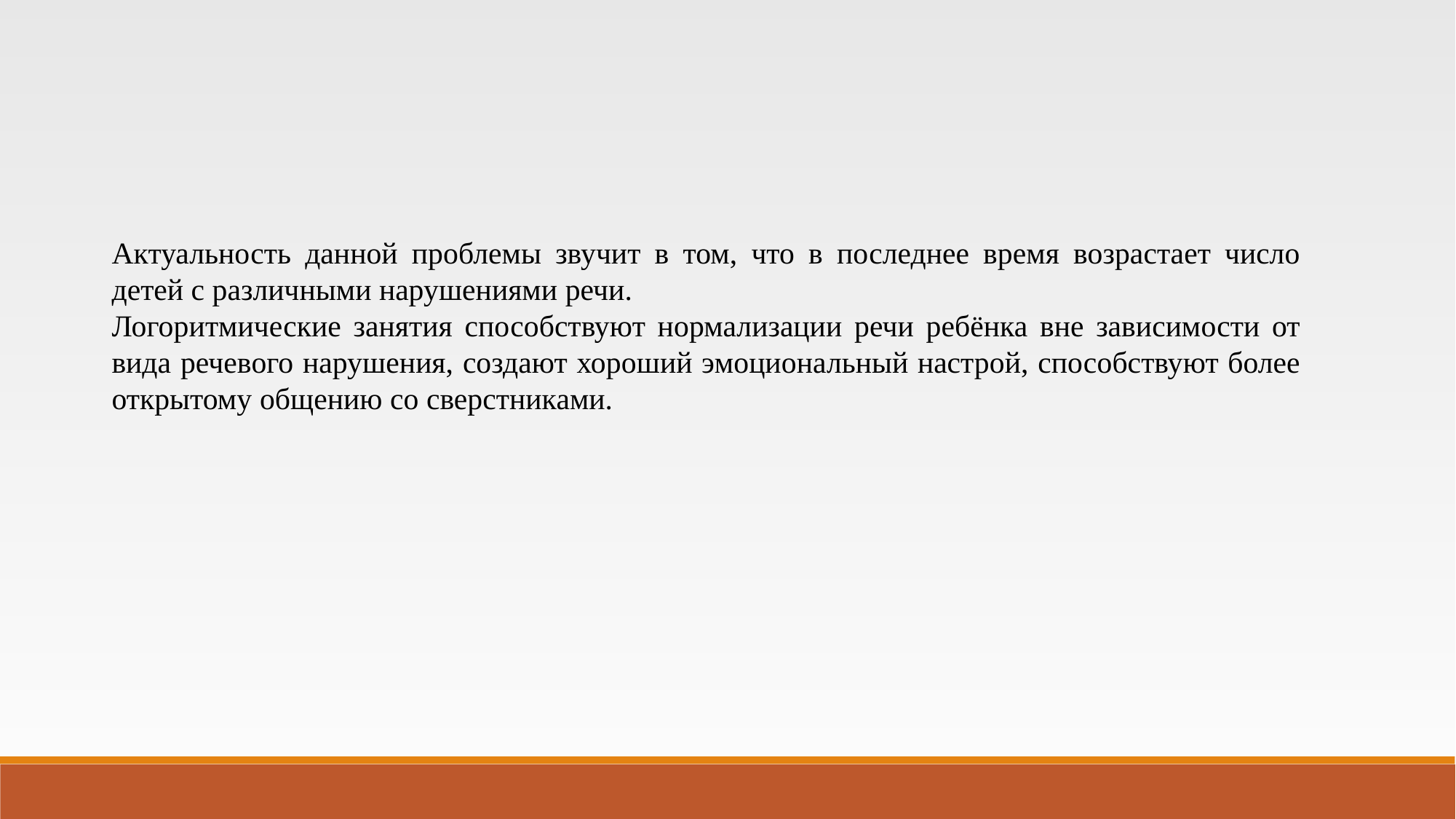

Актуальность данной проблемы звучит в том, что в последнее время возрастает число детей с различными нарушениями речи.
Логоритмические занятия способствуют нормализации речи ребёнка вне зависимости от вида речевого нарушения, создают хороший эмоциональный настрой, способствуют более открытому общению со сверстниками.